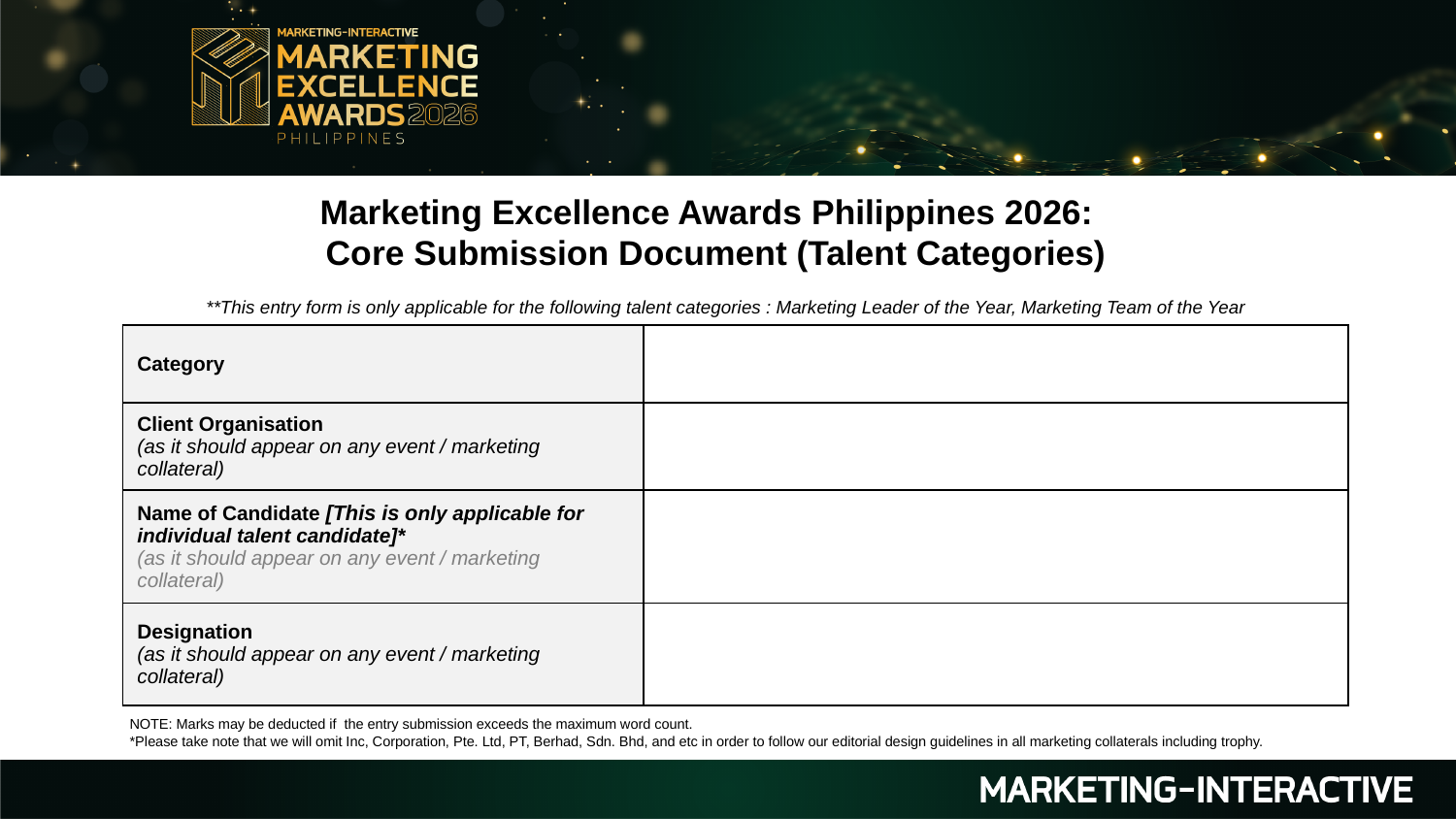

Marketing Excellence Awards Philippines 2026:
Core Submission Document (Talent Categories)
**This entry form is only applicable for the following talent categories : Marketing Leader of the Year, Marketing Team of the Year
| Category |  |
| --- | --- |
| Client Organisation (as it should appear on any event / marketing collateral) |  |
| Name of Candidate [This is only applicable for individual talent candidate]\* (as it should appear on any event / marketing collateral) |  |
| Designation (as it should appear on any event / marketing collateral) |  |
NOTE: Marks may be deducted if  the entry submission exceeds the maximum word count.
*Please take note that we will omit Inc, Corporation, Pte. Ltd, PT, Berhad, Sdn. Bhd, and etc in order to follow our editorial design guidelines in all marketing collaterals including trophy.